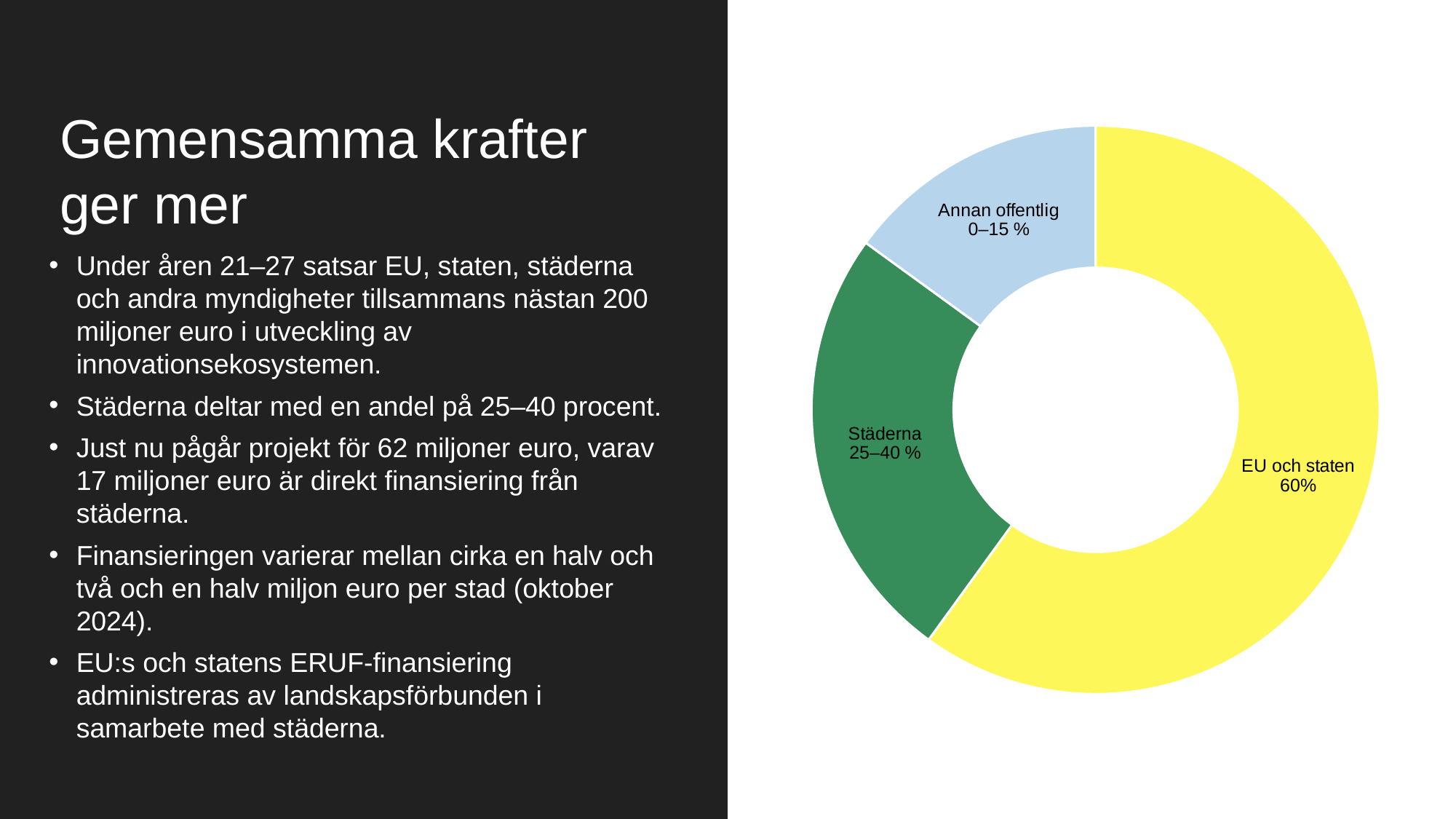

Gemensamma krafter ger mer

### Chart

| Category | Försäljning |
|---|---|
| EU och staten | 60.0 |
| Städerna | 25.0 |
| Annan offentlig | 15.0 |
Under åren 21–27 satsar EU, staten, städerna och andra myndigheter tillsammans nästan 200 miljoner euro i utveckling av innovationsekosystemen.
Städerna deltar med en andel på 25–40 procent.
Just nu pågår projekt för 62 miljoner euro, varav 17 miljoner euro är direkt finansiering från städerna.
Finansieringen varierar mellan cirka en halv och två och en halv miljon euro per stad (oktober 2024).
EU:s och statens ERUF-finansiering administreras av landskapsförbunden i samarbete med städerna.